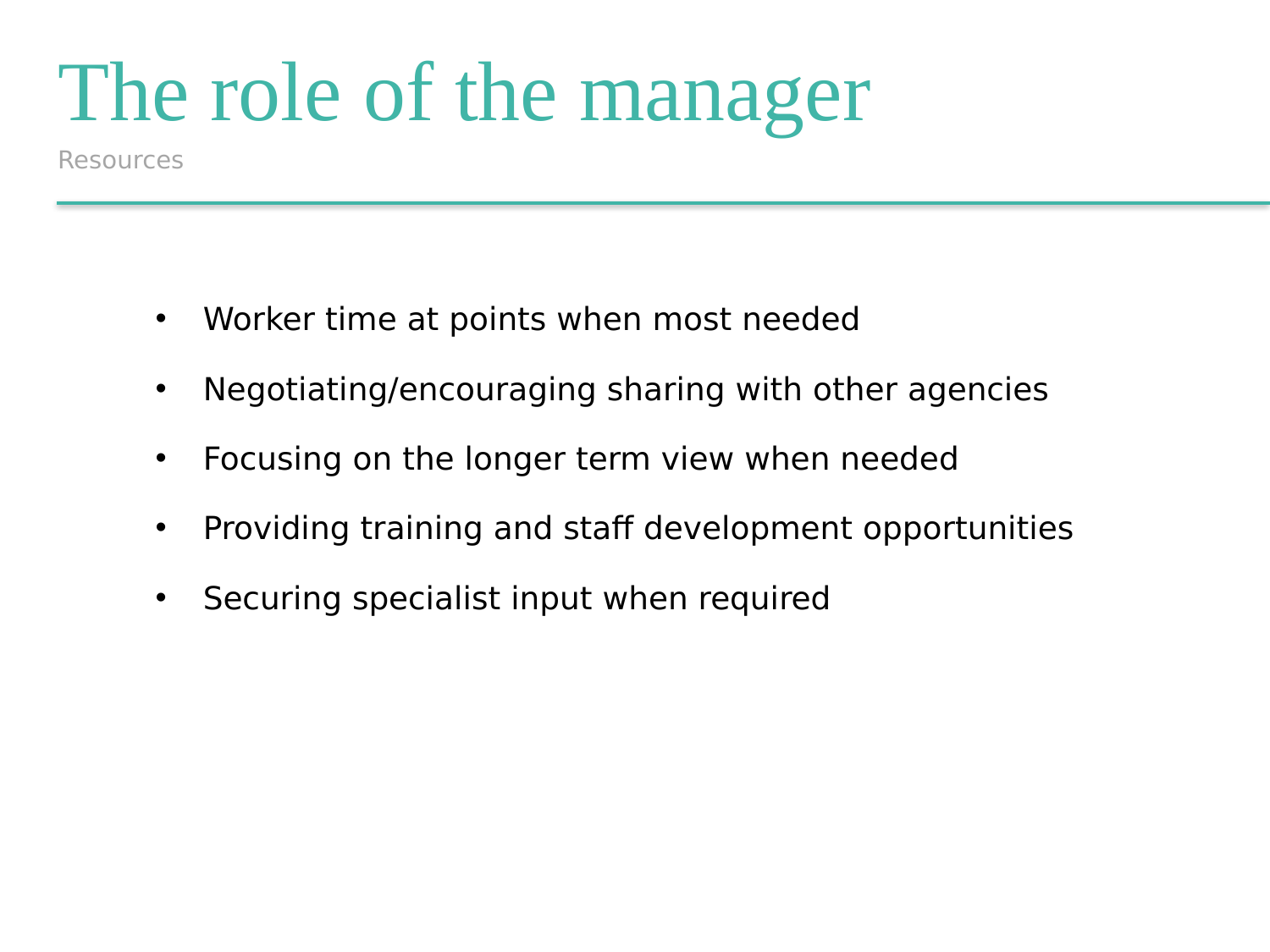

The role of the manager
Resources
Worker time at points when most needed
Negotiating/encouraging sharing with other agencies
Focusing on the longer term view when needed
Providing training and staff development opportunities
Securing specialist input when required